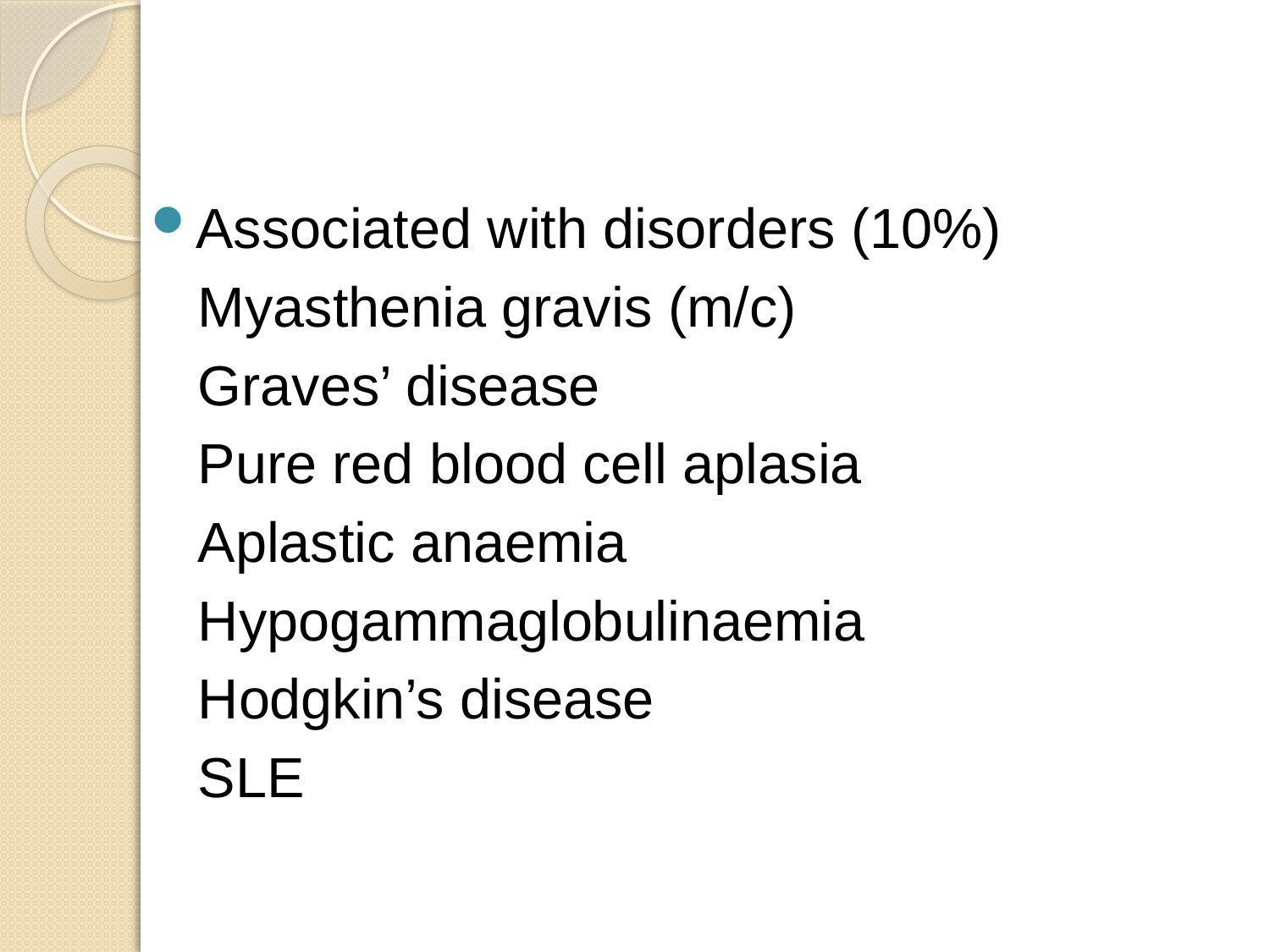

#
Associated with disorders (10%)
   Myasthenia gravis (m/c)
   Graves’ disease
   Pure red blood cell aplasia
   Aplastic anaemia
   Hypogammaglobulinaemia
   Hodgkin’s disease
   SLE